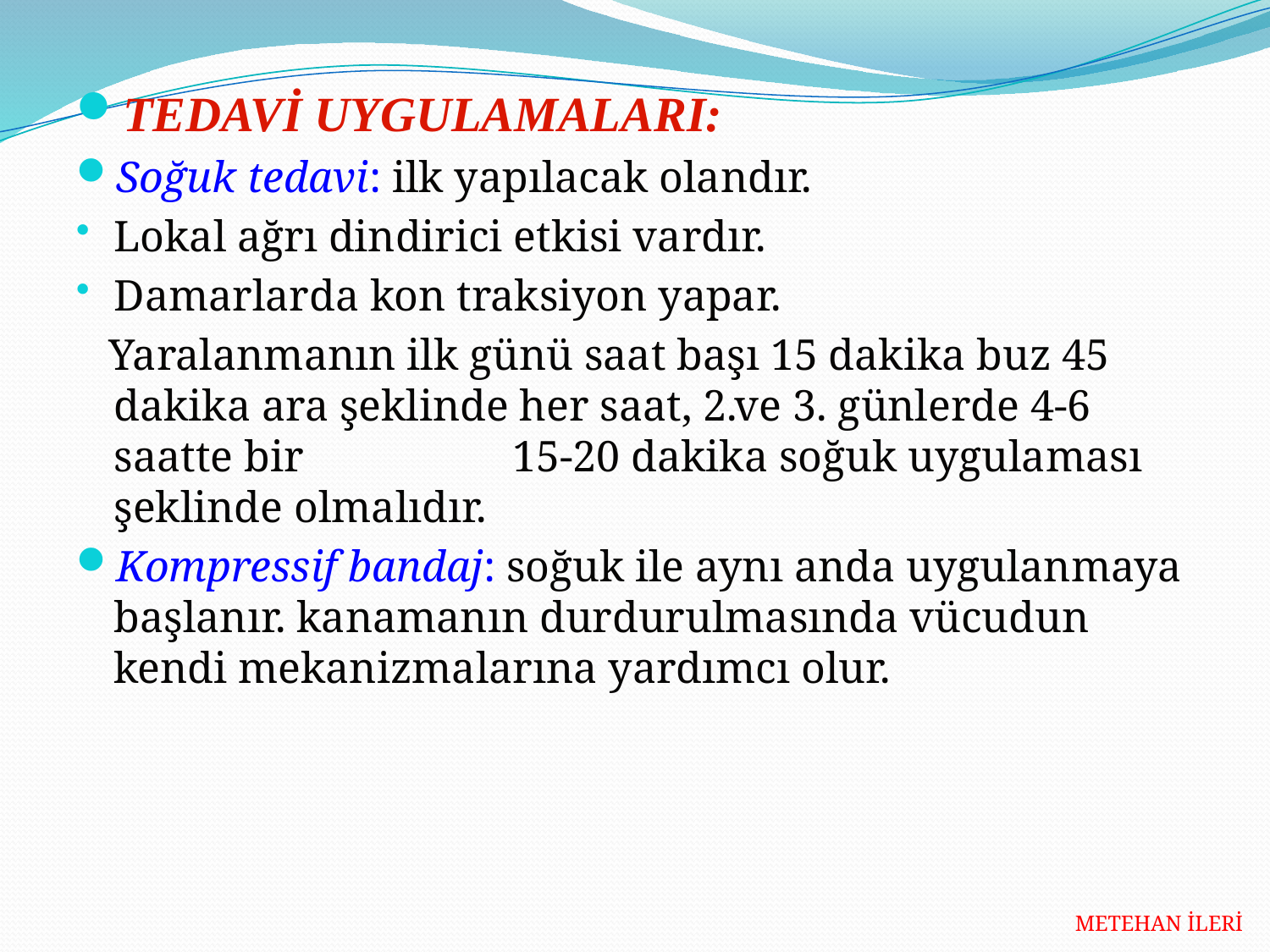

TEDAVİ UYGULAMALARI:
Soğuk tedavi: ilk yapılacak olandır.
Lokal ağrı dindirici etkisi vardır.
Damarlarda kon traksiyon yapar.
   Yaralanmanın ilk günü saat başı 15 dakika buz 45 dakika ara şeklinde her saat, 2.ve 3. günlerde 4-6 saatte bir                   15-20 dakika soğuk uygulaması şeklinde olmalıdır.
Kompressif bandaj: soğuk ile aynı anda uygulanmaya başlanır. kanamanın durdurulmasında vücudun kendi mekanizmalarına yardımcı olur.

METEHAN İLERİ